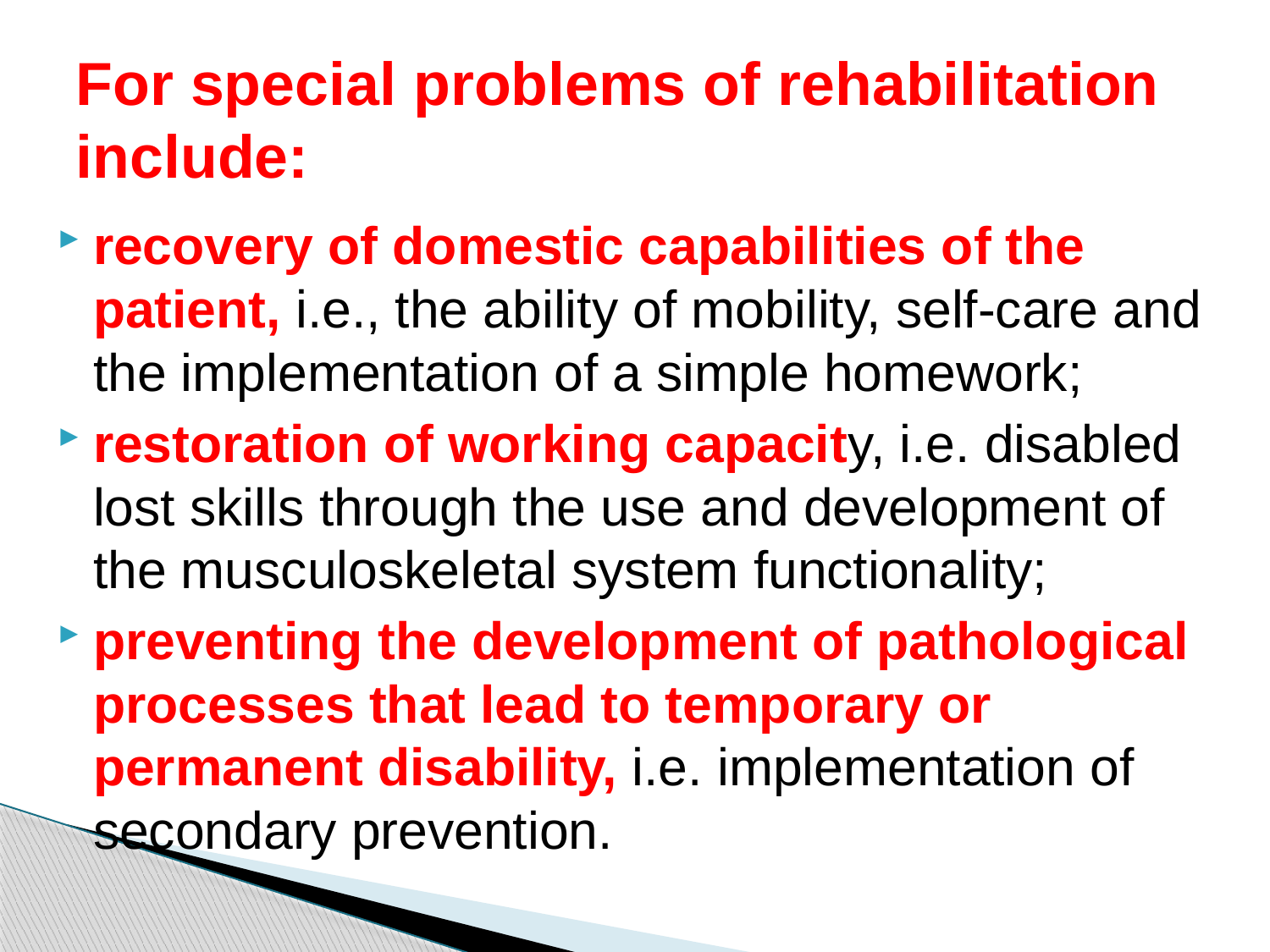

# For special problems of rehabilitation include:
recovery of domestic capabilities of the patient, i.e., the ability of mobility, self-care and the implementation of a simple homework;
restoration of working capacity, i.e. disabled lost skills through the use and development of the musculoskeletal system functionality;
preventing the development of pathological processes that lead to temporary or permanent disability, i.e. implementation of secondary prevention.